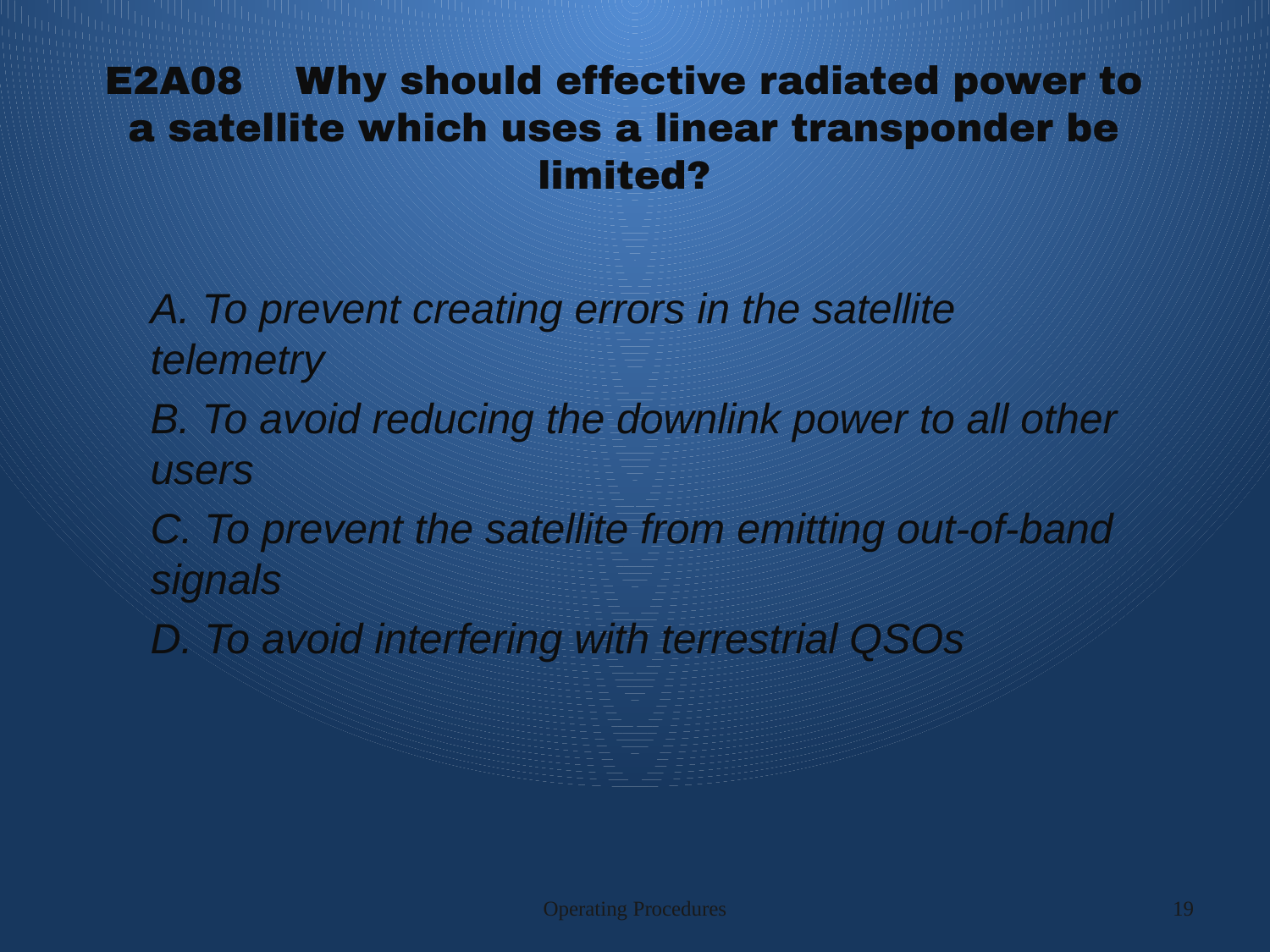

# E2A08    Why should effective radiated power to a satellite which uses a linear transponder be limited?
A. To prevent creating errors in the satellite telemetry
B. To avoid reducing the downlink power to all other users
C. To prevent the satellite from emitting out-of-band signals
D. To avoid interfering with terrestrial QSOs

Operating Procedures
19